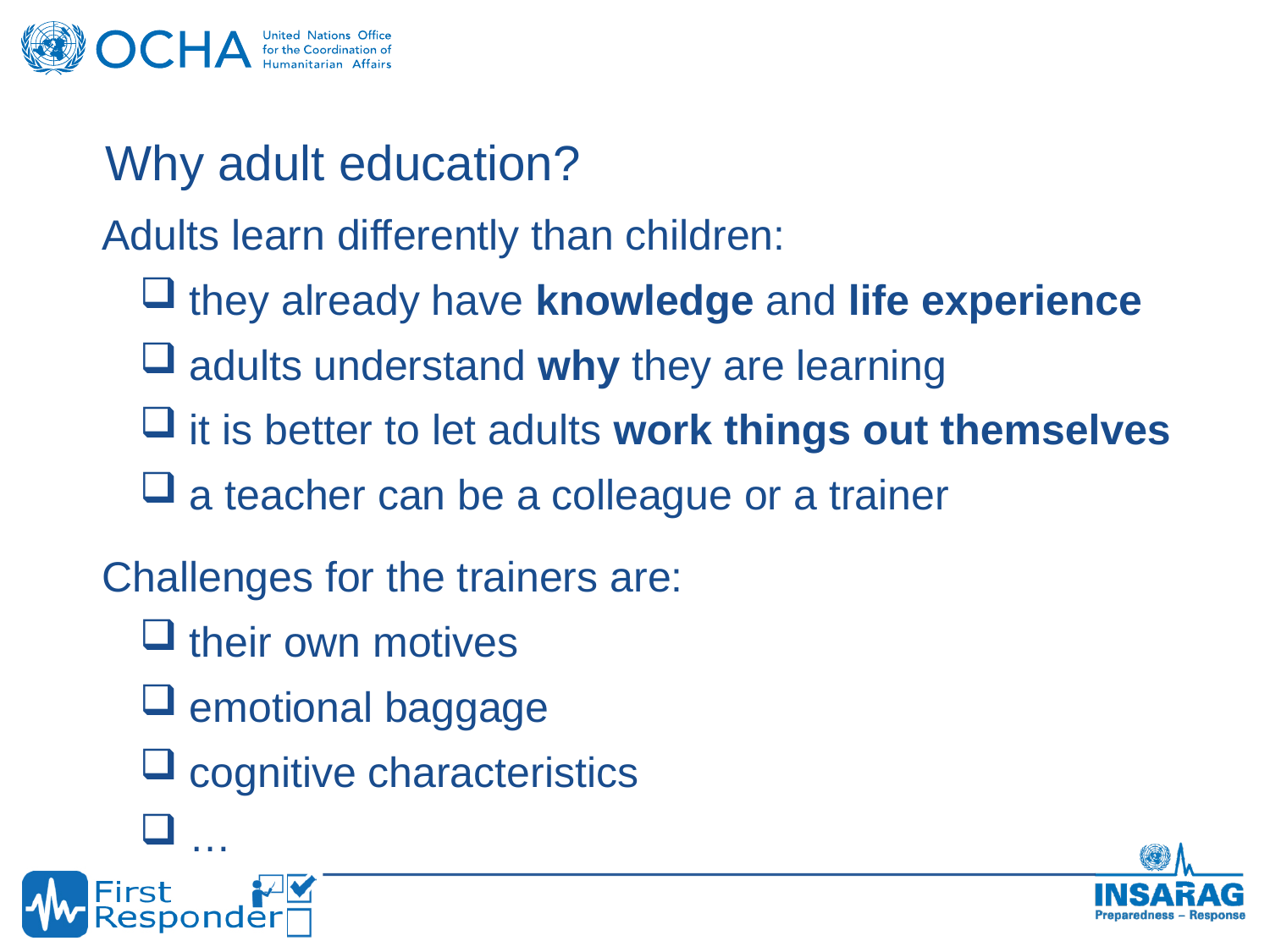

Why adult education?
Adults learn differently than children:
they already have knowledge and life experience
adults understand why they are learning
it is better to let adults work things out themselves
a teacher can be a colleague or a trainer
Challenges for the trainers are:
their own motives
emotional baggage
cognitive characteristics
…